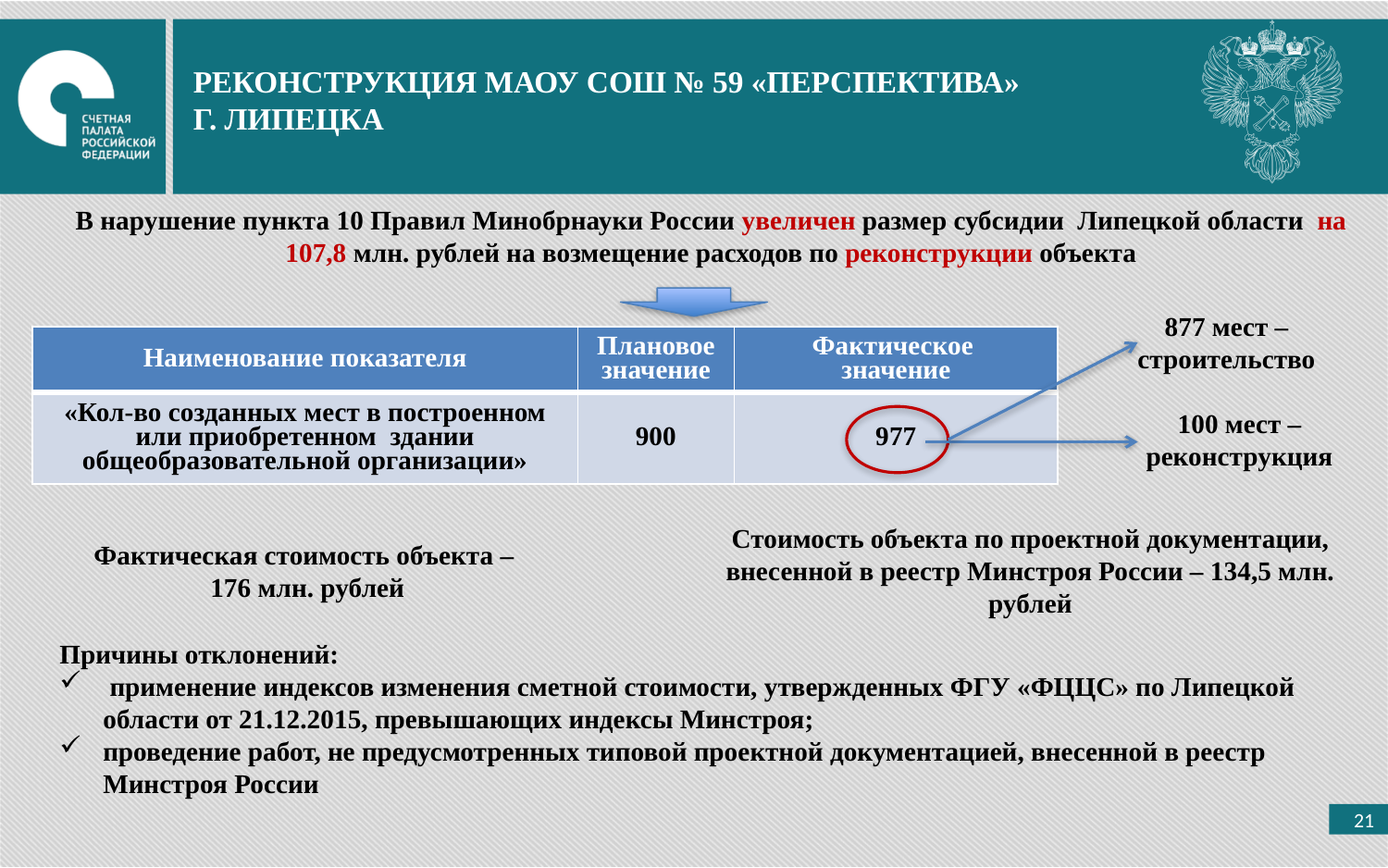

РЕКОНСТРУКЦИЯ МАОУ СОШ № 59 «ПЕРСПЕКТИВА»
Г. ЛИПЕЦКА
В нарушение пункта 10 Правил Минобрнауки России увеличен размер субсидии  Липецкой области  на 107,8 млн. рублей на возмещение расходов по реконструкции объекта

877 мест –строительство
| Наименование показателя | Плановое значение | Фактическое значение |
| --- | --- | --- |
| «Кол-во созданных мест в построенном или приобретенном здании общеобразовательной организации» | 900 | 977 |
100 мест –реконструкция

Стоимость объекта по проектной документации, внесенной в реестр Минстроя России – 134,5 млн. рублей
Фактическая стоимость объекта –
176 млн. рублей
Причины отклонений:
 применение индексов изменения сметной стоимости, утвержденных ФГУ «ФЦЦС» по Липецкой области от 21.12.2015, превышающих индексы Минстроя;
проведение работ, не предусмотренных типовой проектной документацией, внесенной в реестр Минстроя России